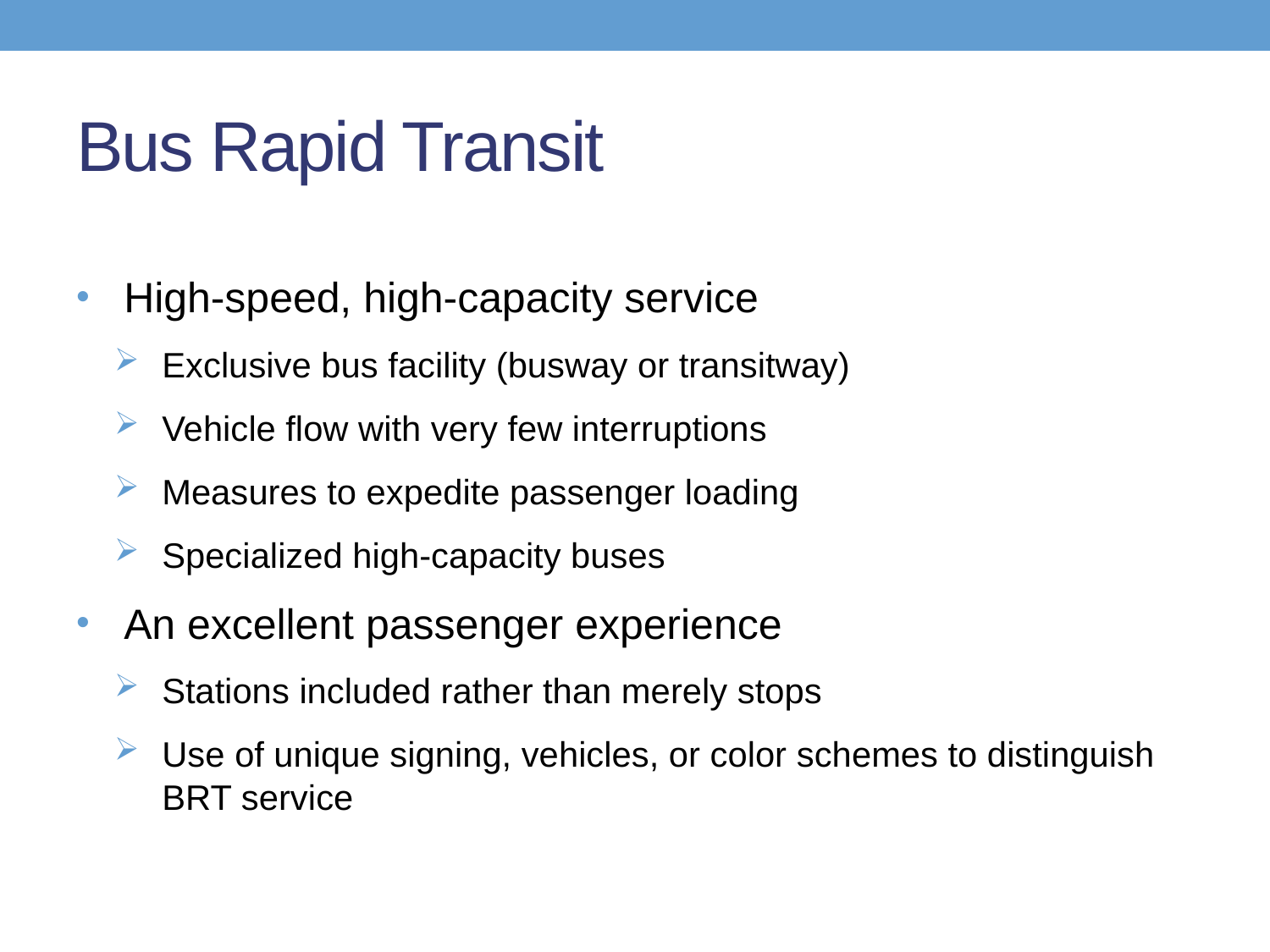

# Bus Rapid Transit
High-speed, high-capacity service
Exclusive bus facility (busway or transitway)
Vehicle flow with very few interruptions
Measures to expedite passenger loading
Specialized high-capacity buses
An excellent passenger experience
Stations included rather than merely stops
Use of unique signing, vehicles, or color schemes to distinguish BRT service